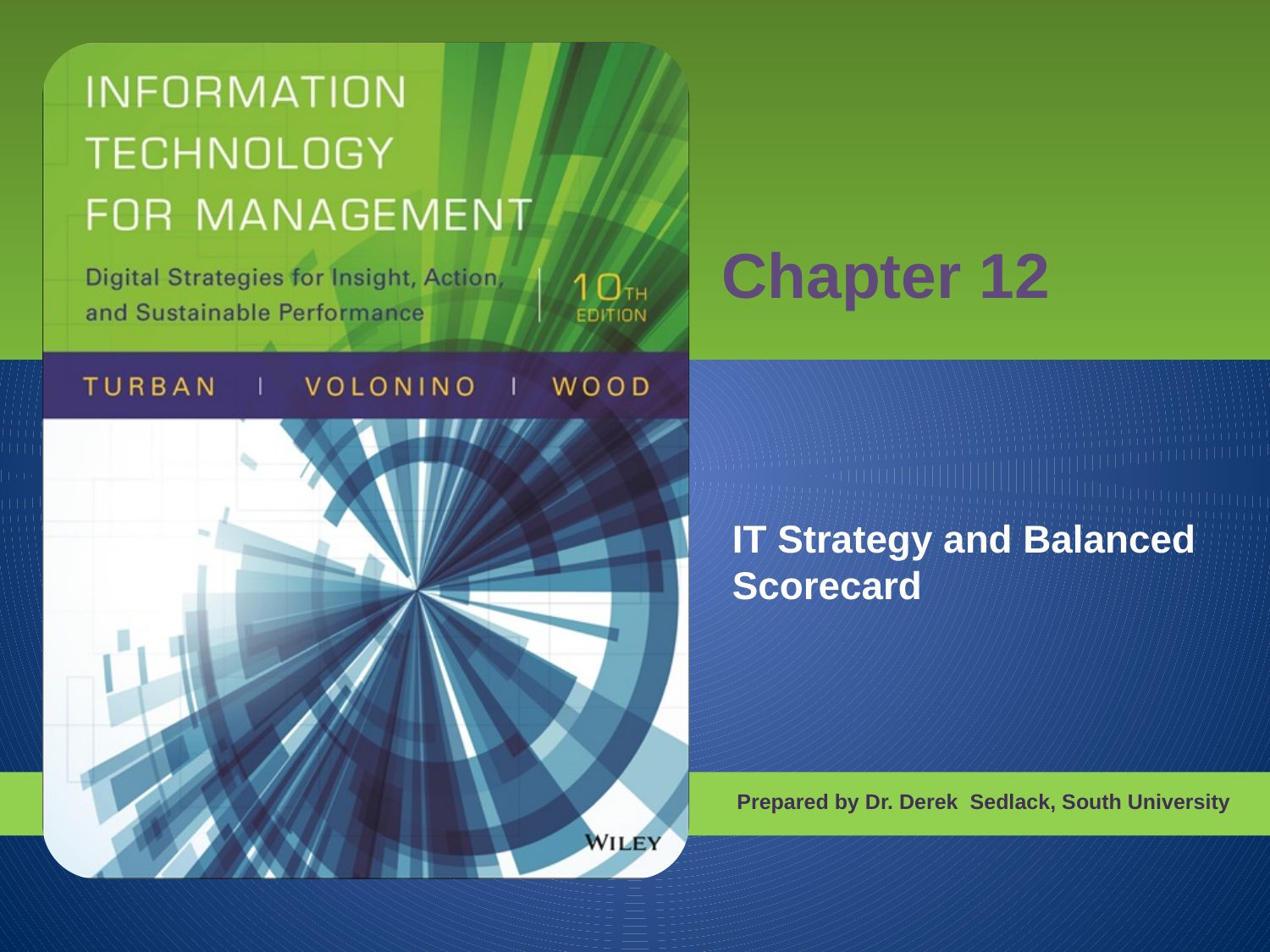

# Chapter 12
IT Strategy and Balanced Scorecard